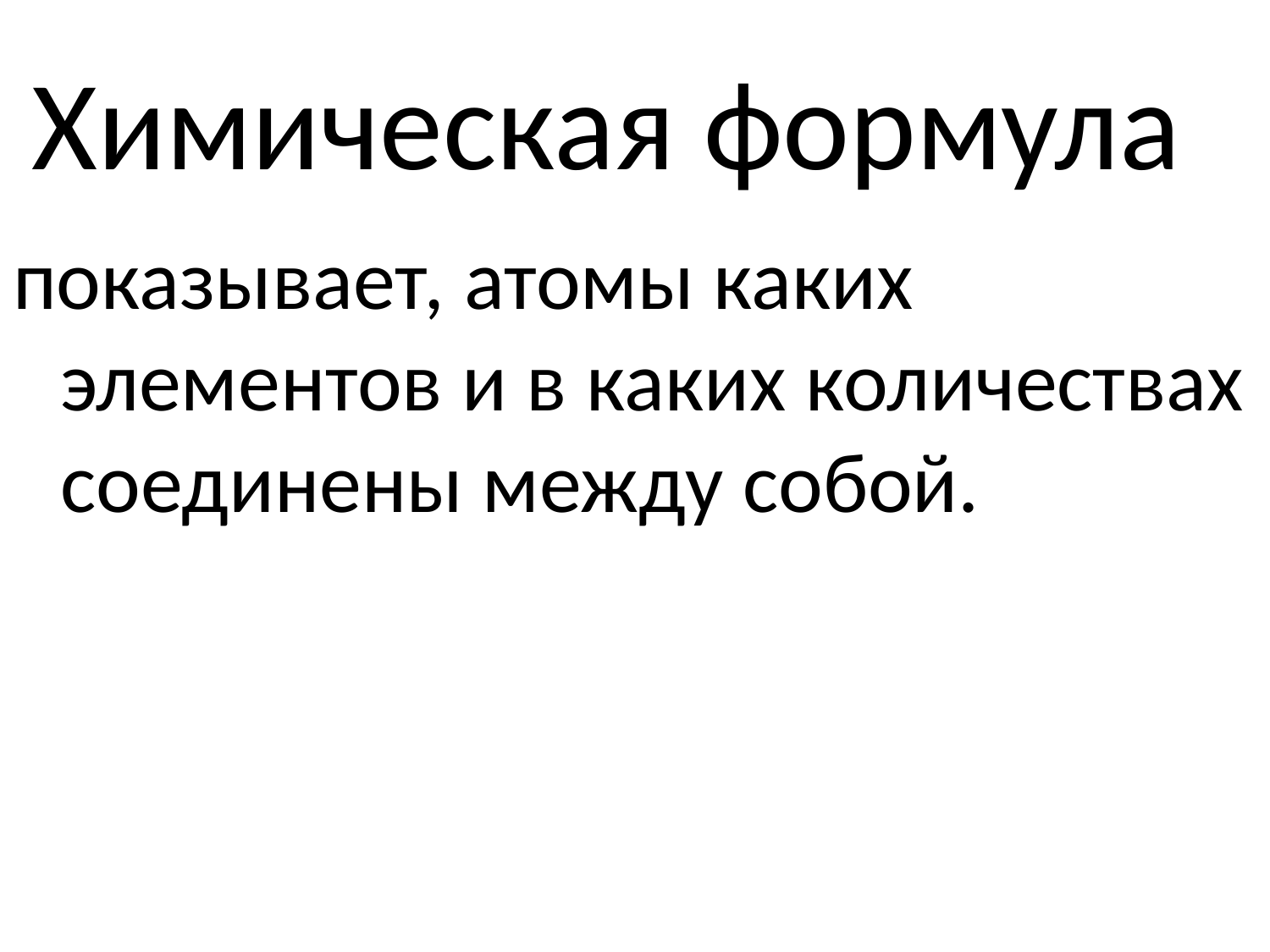

# Химическая формула
показывает, атомы каких элементов и в каких количествах соединены между собой.